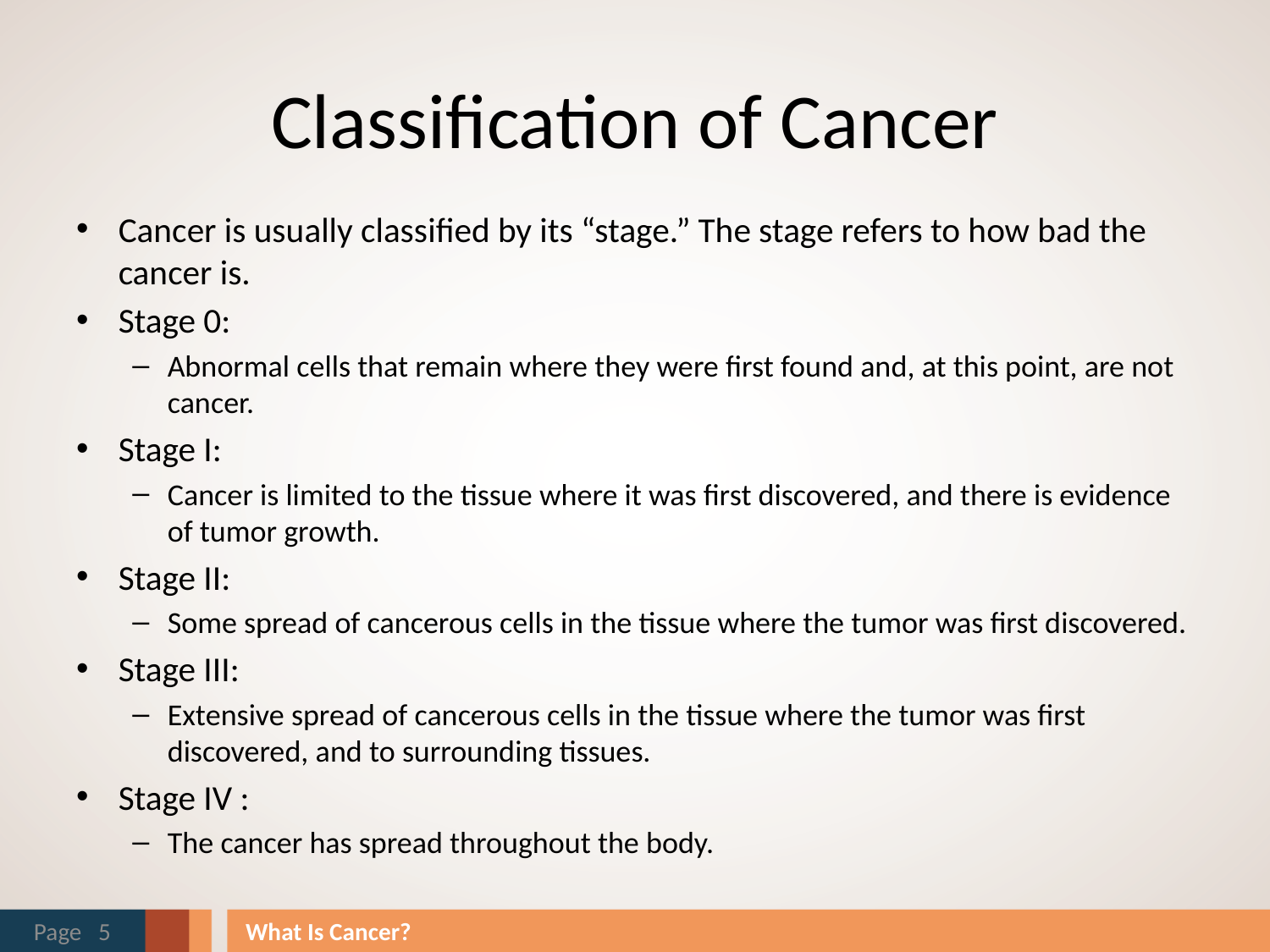

# Classification of Cancer
Cancer is usually classified by its “stage.” The stage refers to how bad the cancer is.
Stage 0:
Abnormal cells that remain where they were first found and, at this point, are not cancer.
Stage I:
Cancer is limited to the tissue where it was first discovered, and there is evidence of tumor growth.
Stage II:
Some spread of cancerous cells in the tissue where the tumor was first discovered.
Stage III:
Extensive spread of cancerous cells in the tissue where the tumor was first discovered, and to surrounding tissues.
Stage IV :
The cancer has spread throughout the body.

Page   5
What Is Cancer?